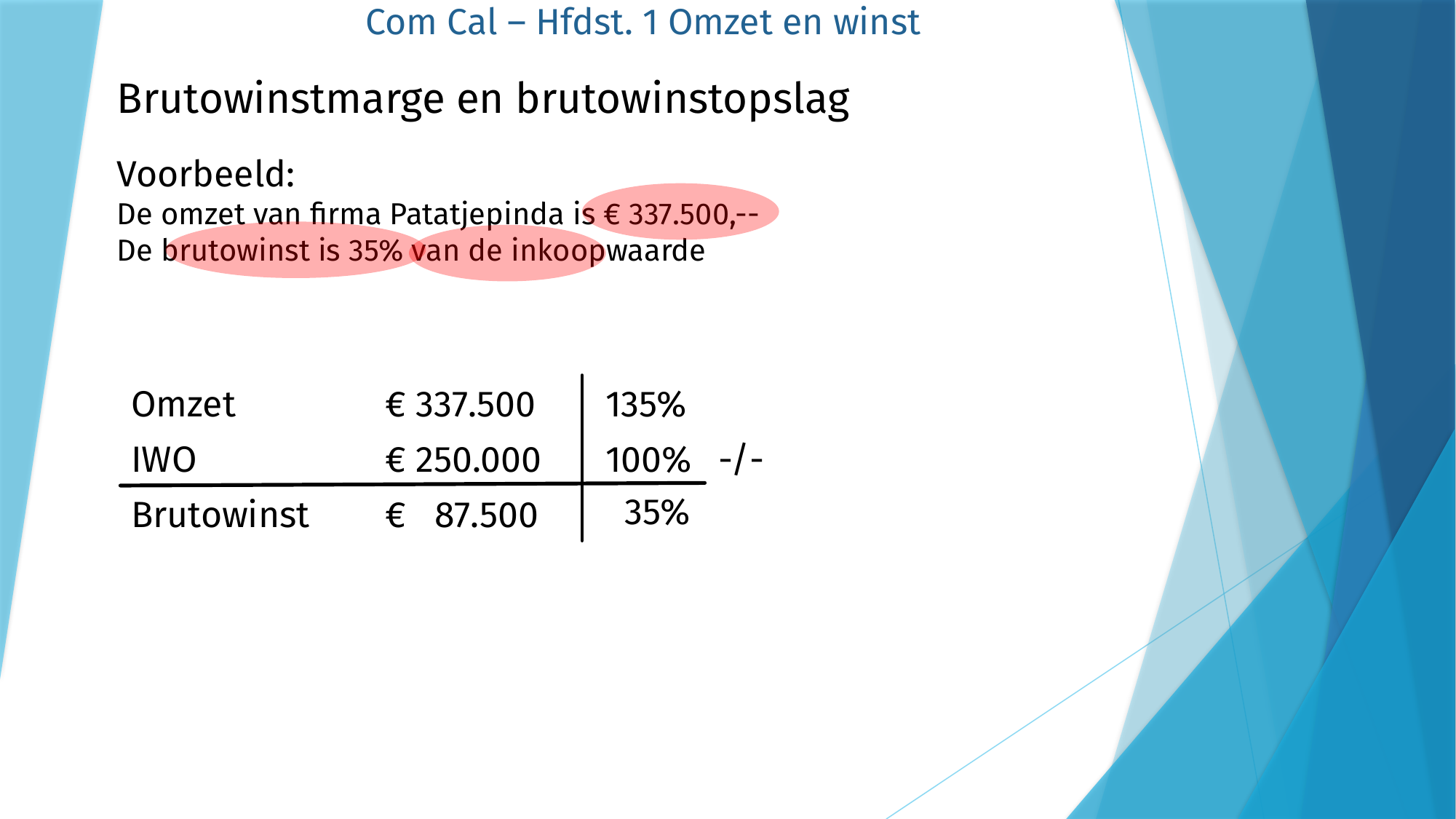

Com Cal – Hfdst. 1 Omzet en winst
Brutowinstmarge en brutowinstopslag
Voorbeeld:
De omzet van firma Patatjepinda is € 337.500,--
De brutowinst is 35% van de inkoopwaarde

Omzet
€ 337.500
135%
100%
-/-
IWO
€ 250.000
  35%
Brutowinst
€   87.500